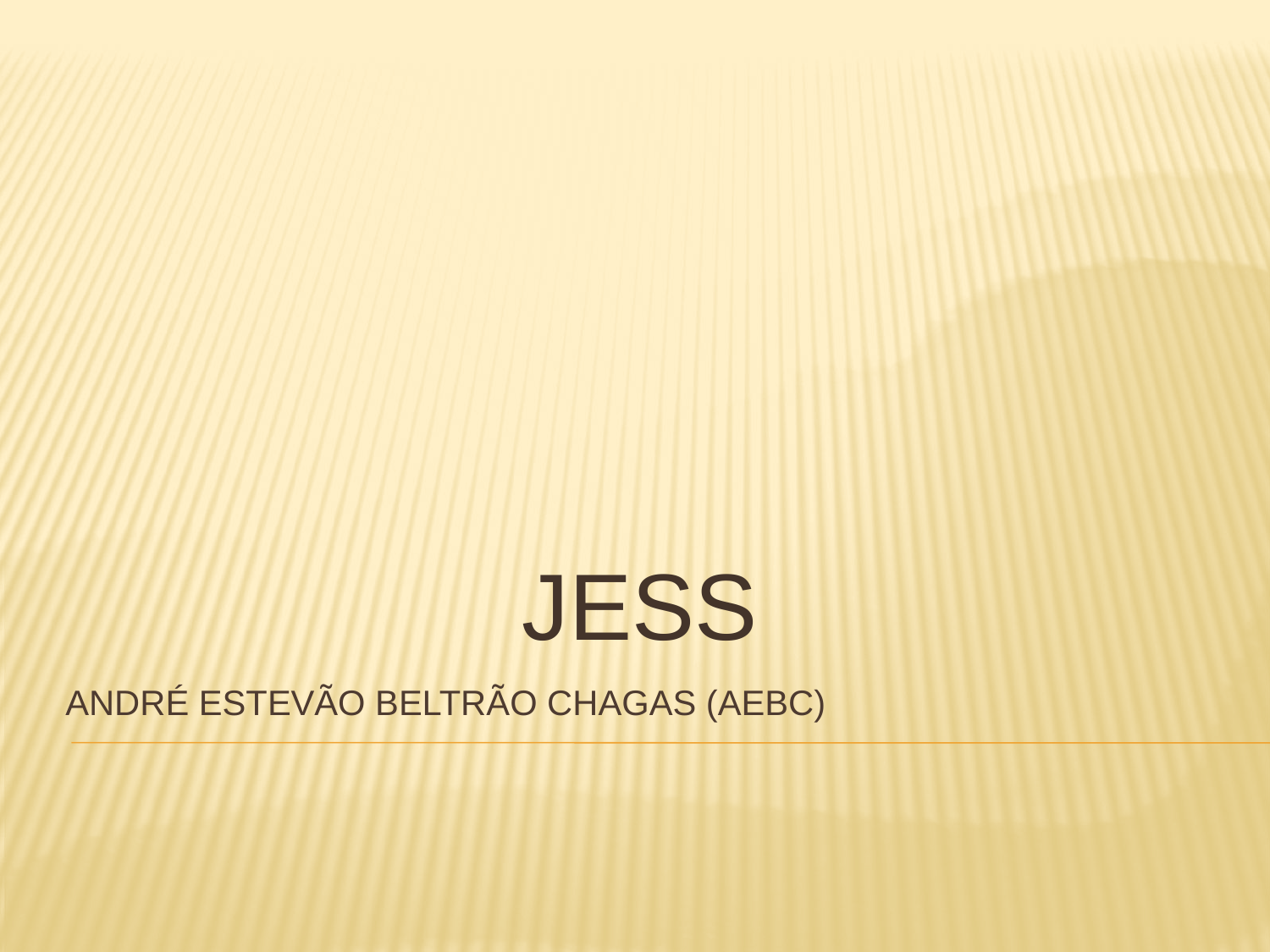

JESS

# André Estevão Beltrão chagas (aebc)